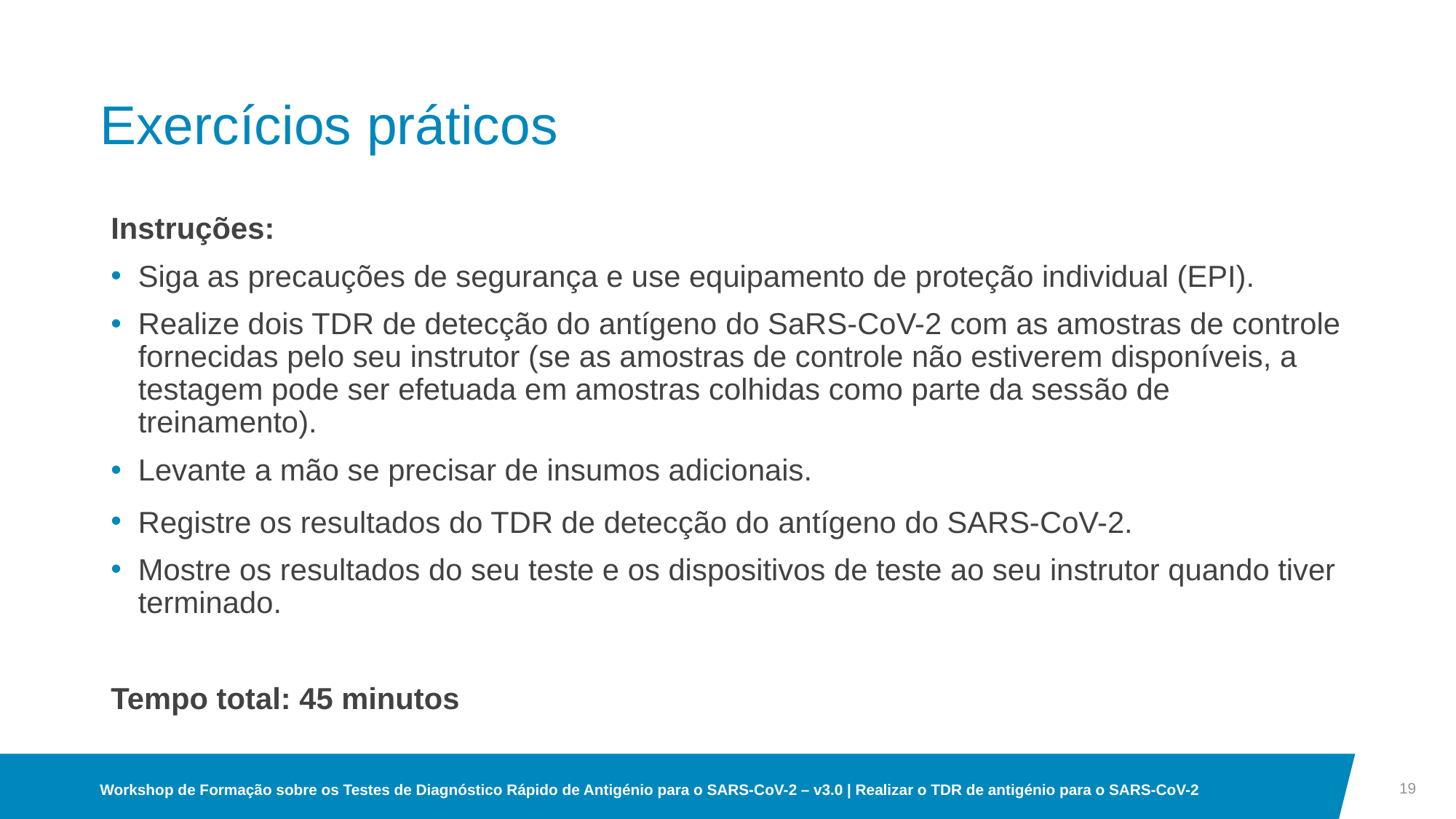

# Exercícios práticos
Instruções:
Siga as precauções de segurança e use equipamento de proteção individual (EPI).
Realize dois TDR de detecção do antígeno do SaRS-CoV-2 com as amostras de controle fornecidas pelo seu instrutor (se as amostras de controle não estiverem disponíveis, a testagem pode ser efetuada em amostras colhidas como parte da sessão de treinamento).
Levante a mão se precisar de insumos adicionais.
Registre os resultados do TDR de detecção do antígeno do SARS-CoV-2.
Mostre os resultados do seu teste e os dispositivos de teste ao seu instrutor quando tiver terminado.

Tempo total: 45 minutos

19
Workshop de Formação sobre os Testes de Diagnóstico Rápido de Antigénio para o SARS-CoV-2 – v3.0 | Realizar o TDR de antigénio para o SARS-CoV-2